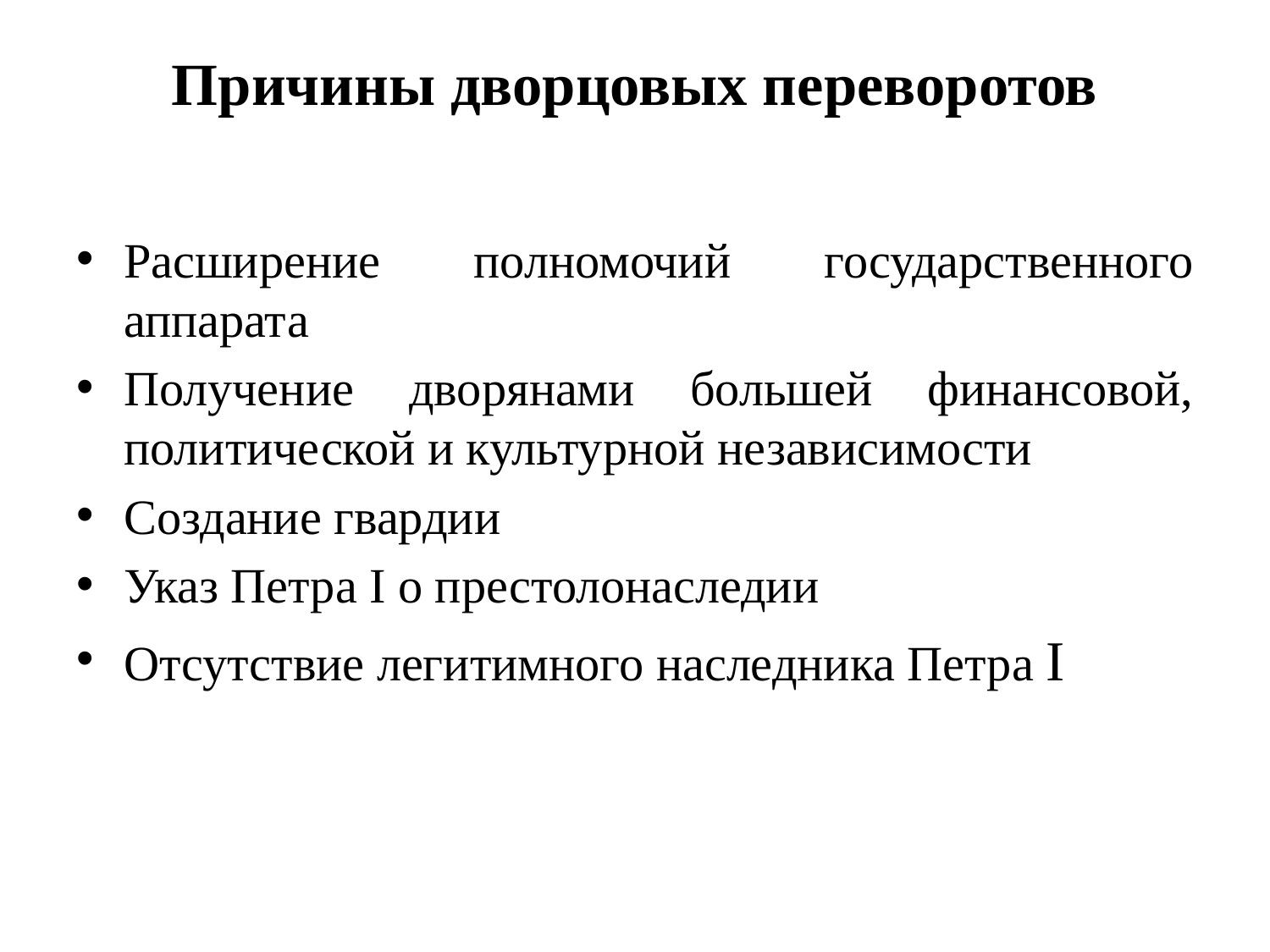

# Причины дворцовых переворотов
Расширение полномочий государственного аппарата
Получение дворянами большей финансовой, политической и культурной независимости
Создание гвардии
Указ Петра I о престолонаследии
Отсутствие легитимного наследника Петра I